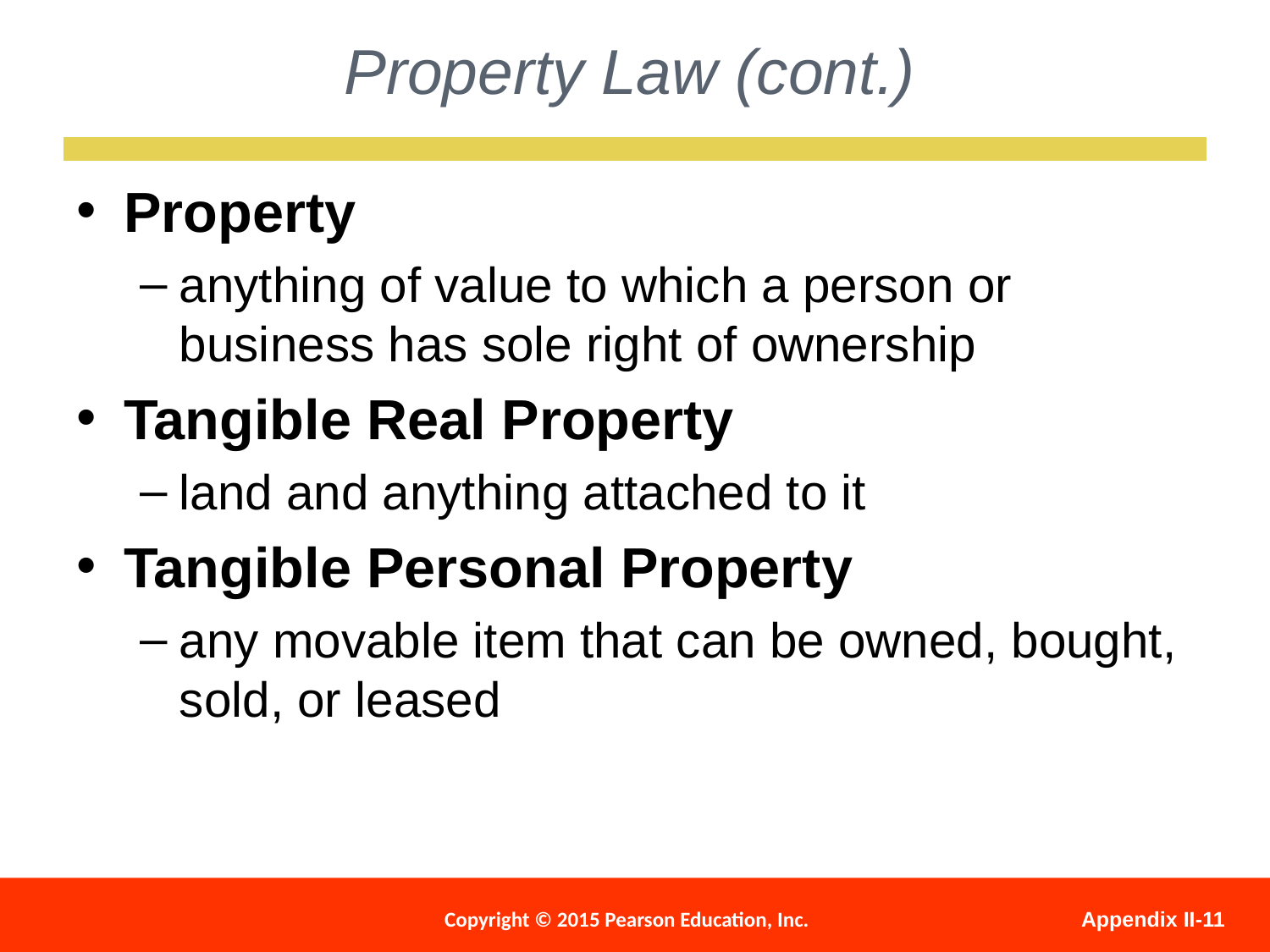

Property Law (cont.)
Property
anything of value to which a person or business has sole right of ownership
Tangible Real Property
land and anything attached to it
Tangible Personal Property
any movable item that can be owned, bought, sold, or leased